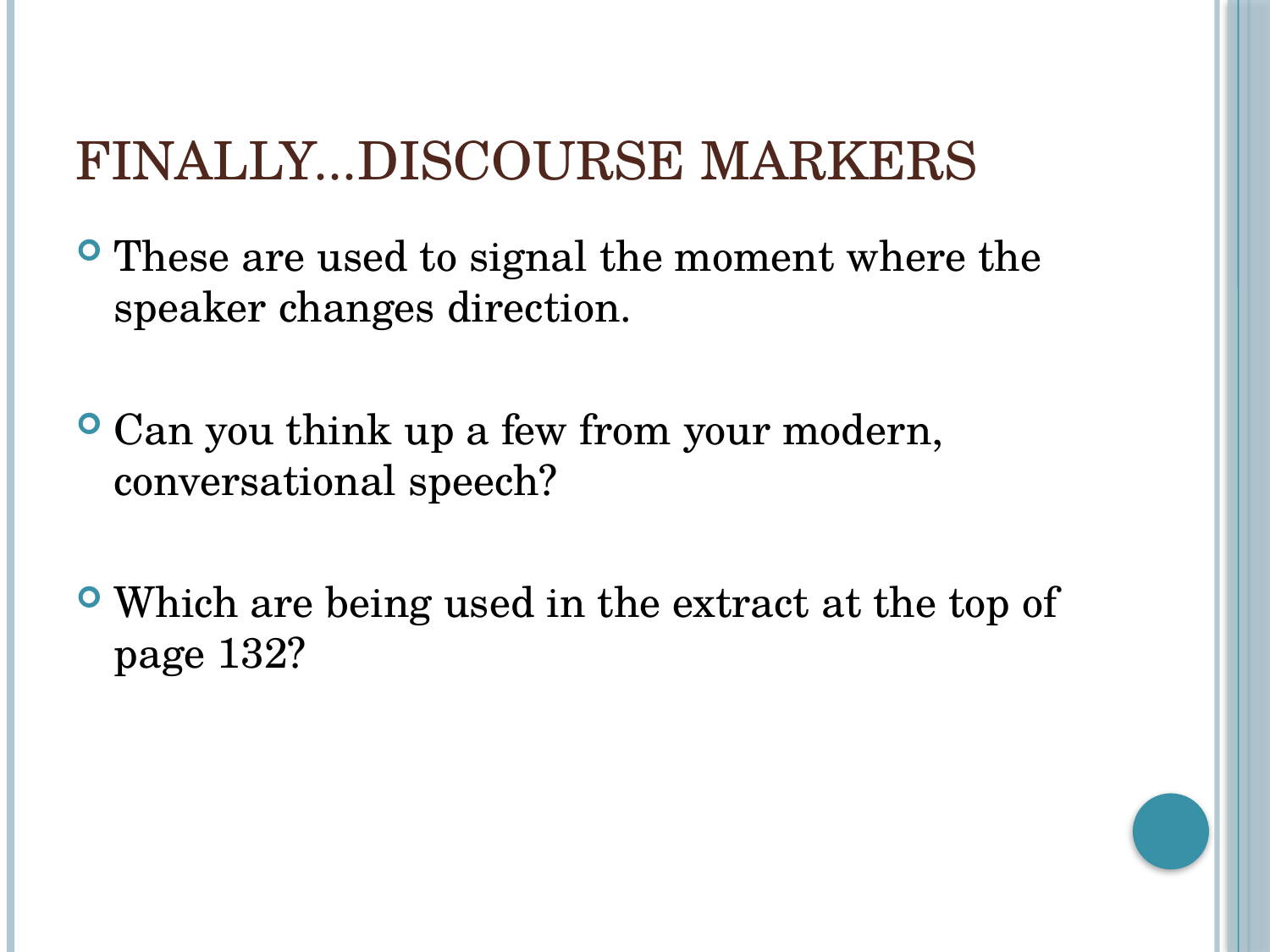

# Finally...Discourse Markers
These are used to signal the moment where the speaker changes direction.

Can you think up a few from your modern, conversational speech?

Which are being used in the extract at the top of page 132?